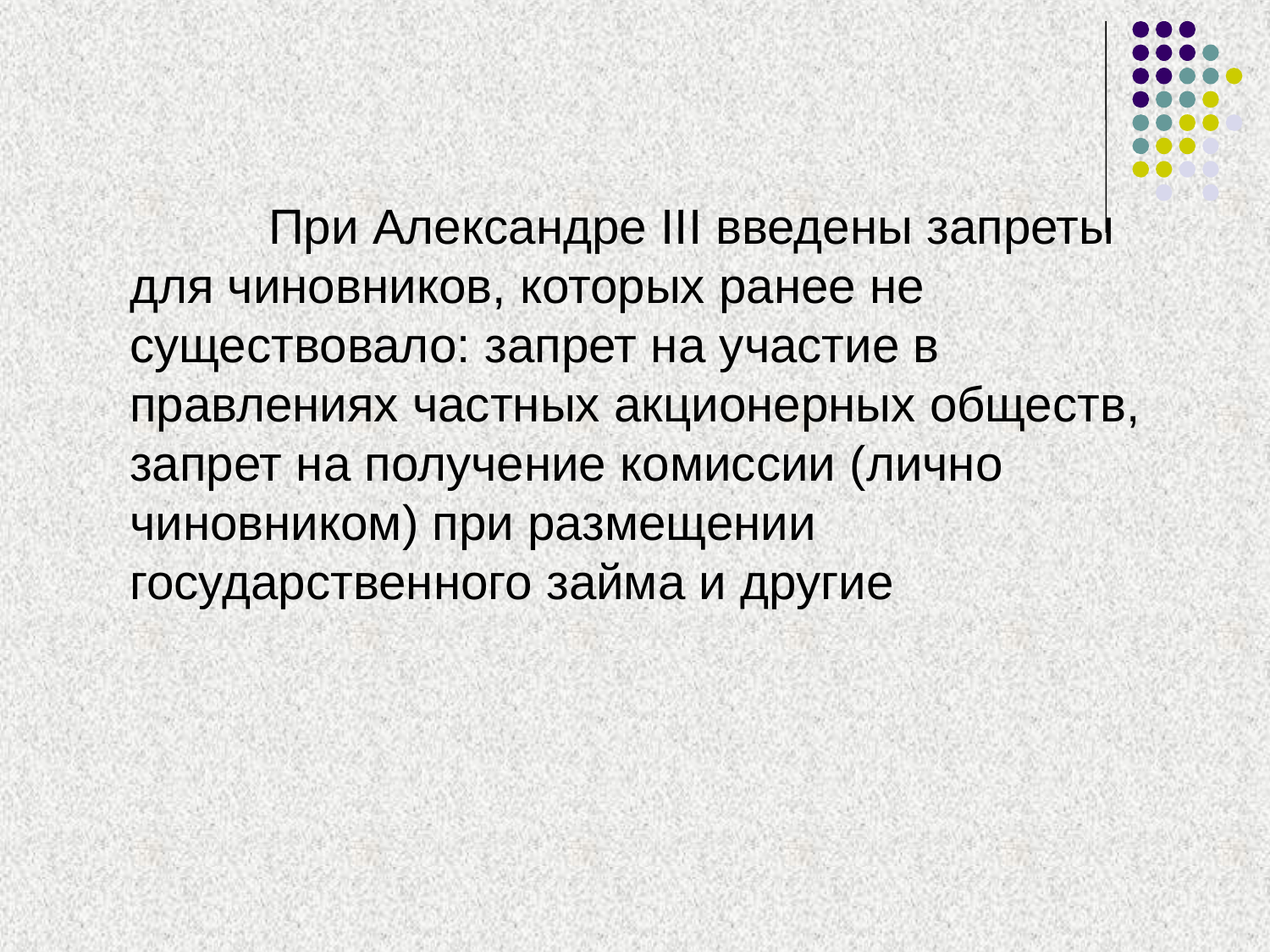

При Александре III введены запреты для чиновников, которых ранее не существовало: запрет на участие в правлениях частных акционерных обществ, запрет на получение комиссии (лично чиновником) при размещении государственного займа и другие